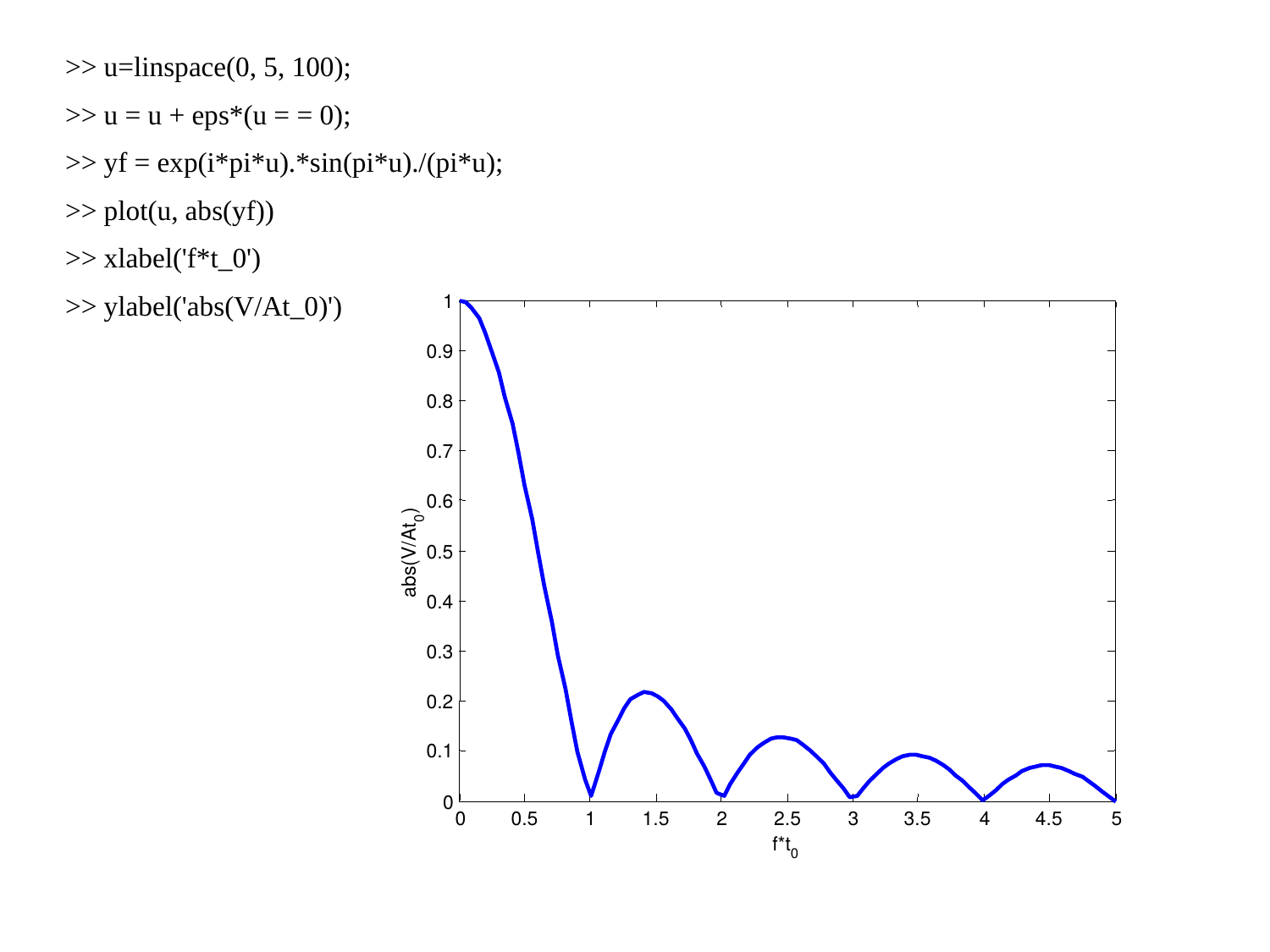

>> u=linspace(0, 5, 100);
>> u = u + eps*(u = = 0);
>> yf = exp(i*pi*u).*sin(pi*u)./(pi*u);
>> plot(u, abs(yf))
>> xlabel('f*t_0')
>> ylabel('abs(V/At_0)')

1

0.9

0.8

0.7

0.6
)

0
0.5
abs(V/At

0.4

0.3

0.2

0.1

0

0
0.5
1
1.5
2
2.5
3
3.5
4
4.5
5
f*t
0